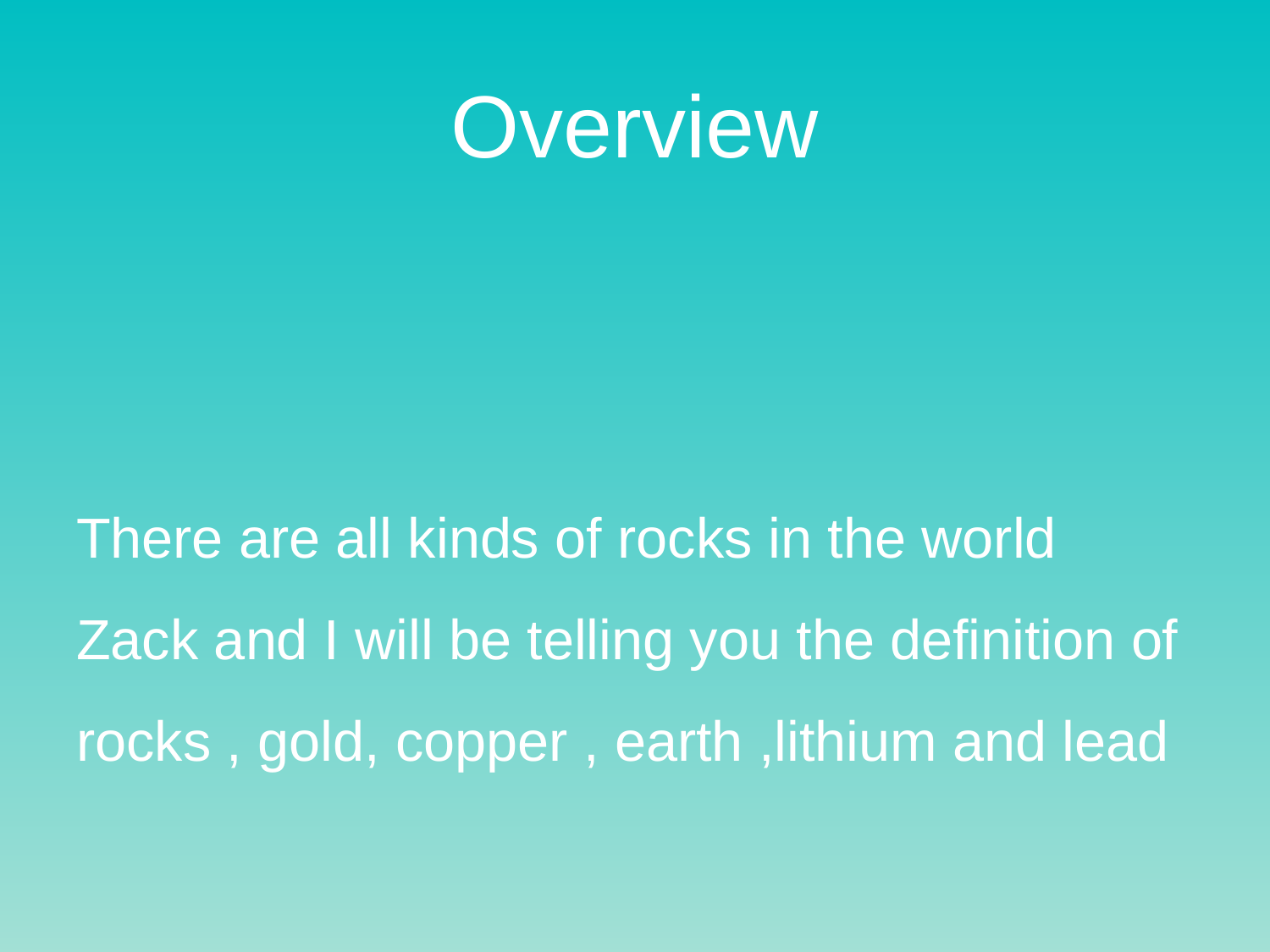

# Overview
There are all kinds of rocks in the world Zack and I will be telling you the definition of rocks , gold, copper , earth ,lithium and lead